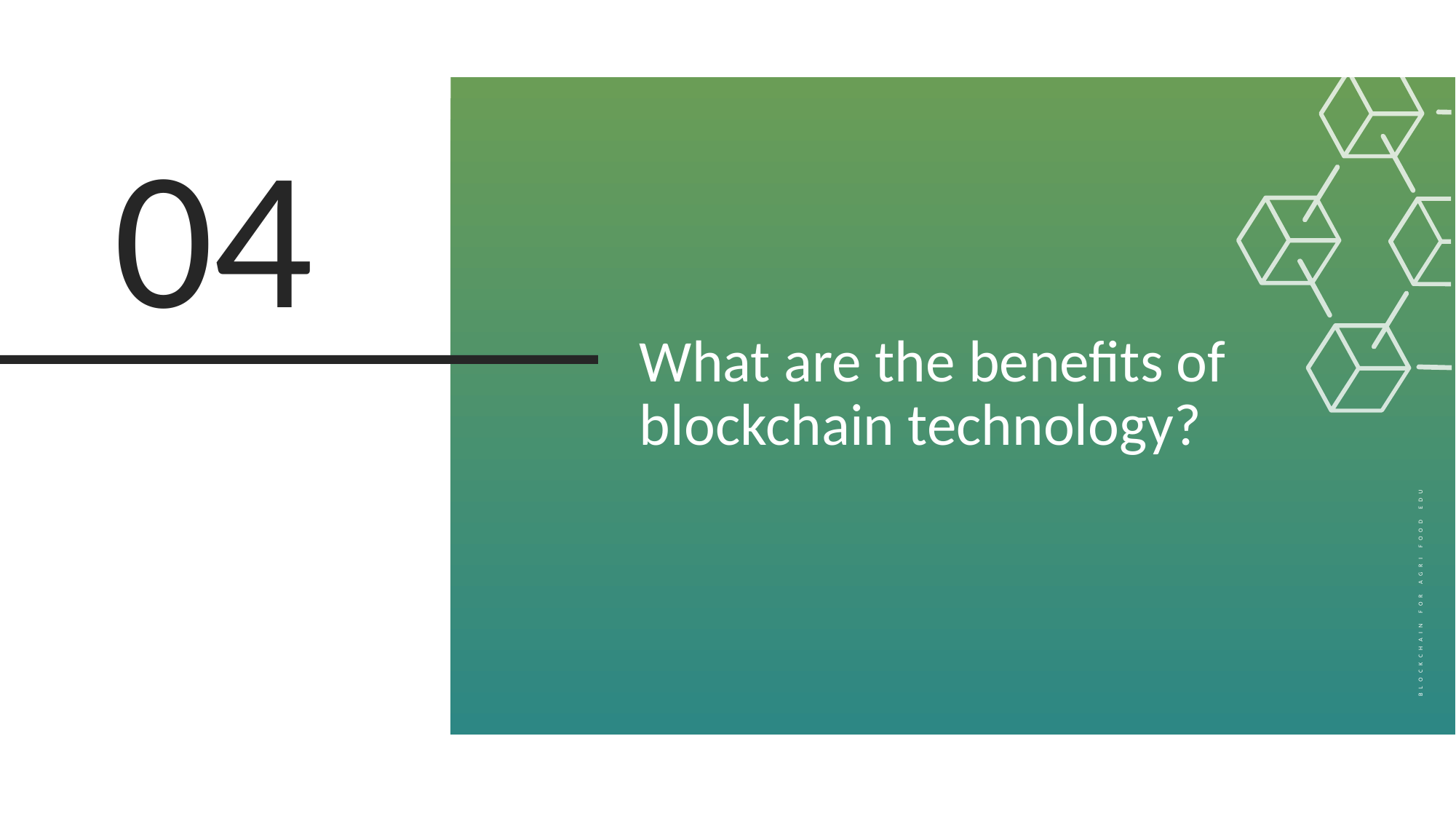

04
What are the benefits of blockchain technology?